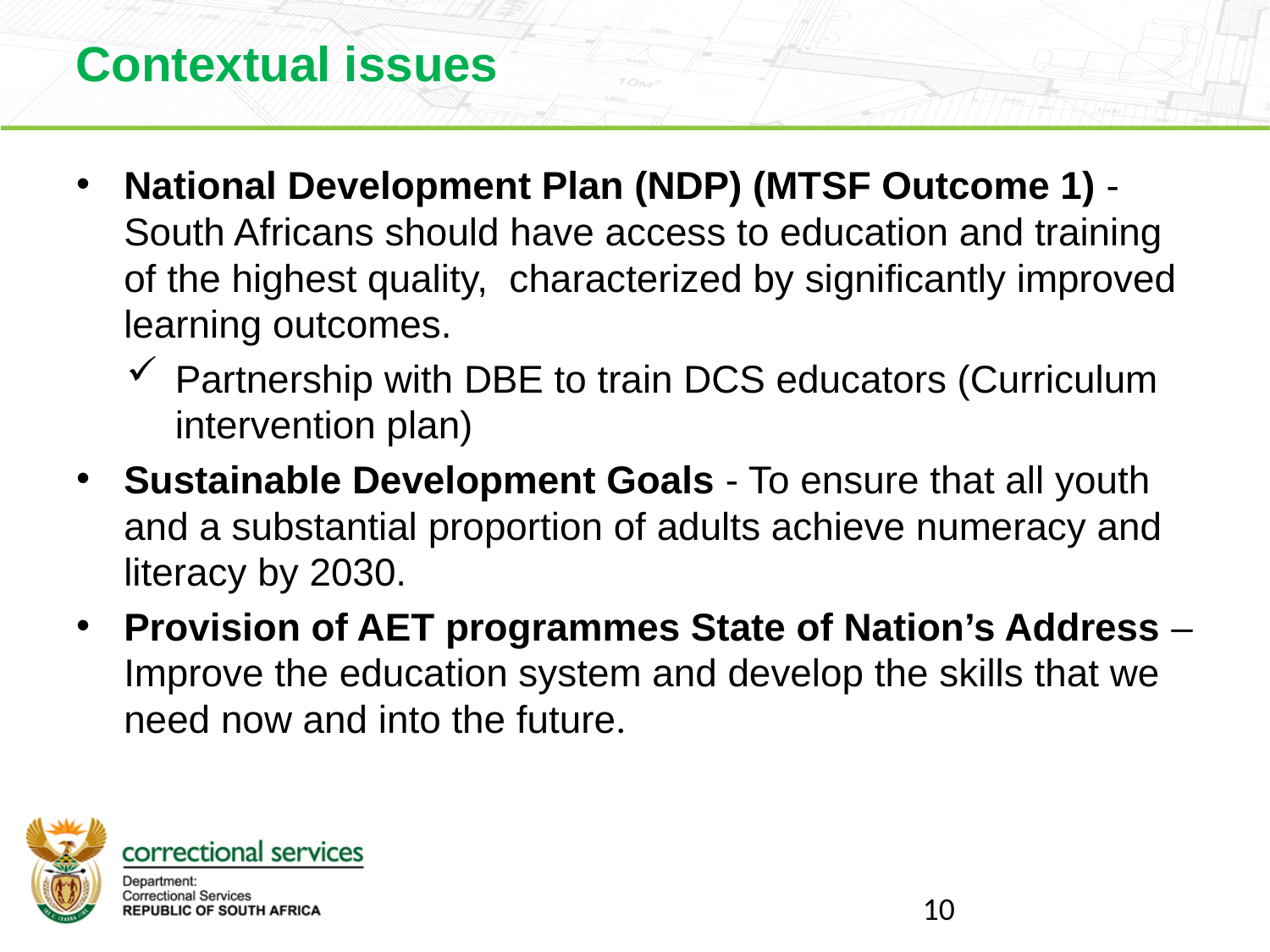

Contextual issues
National Development Plan (NDP) (MTSF Outcome 1) - South Africans should have access to education and training of the highest quality,  characterized by significantly improved learning outcomes.
Partnership with DBE to train DCS educators (Curriculum intervention plan)
Sustainable Development Goals - To ensure that all youth and a substantial proportion of adults achieve numeracy and literacy by 2030.
Provision of AET programmes State of Nation’s Address –Improve the education system and develop the skills that we need now and into the future.

10